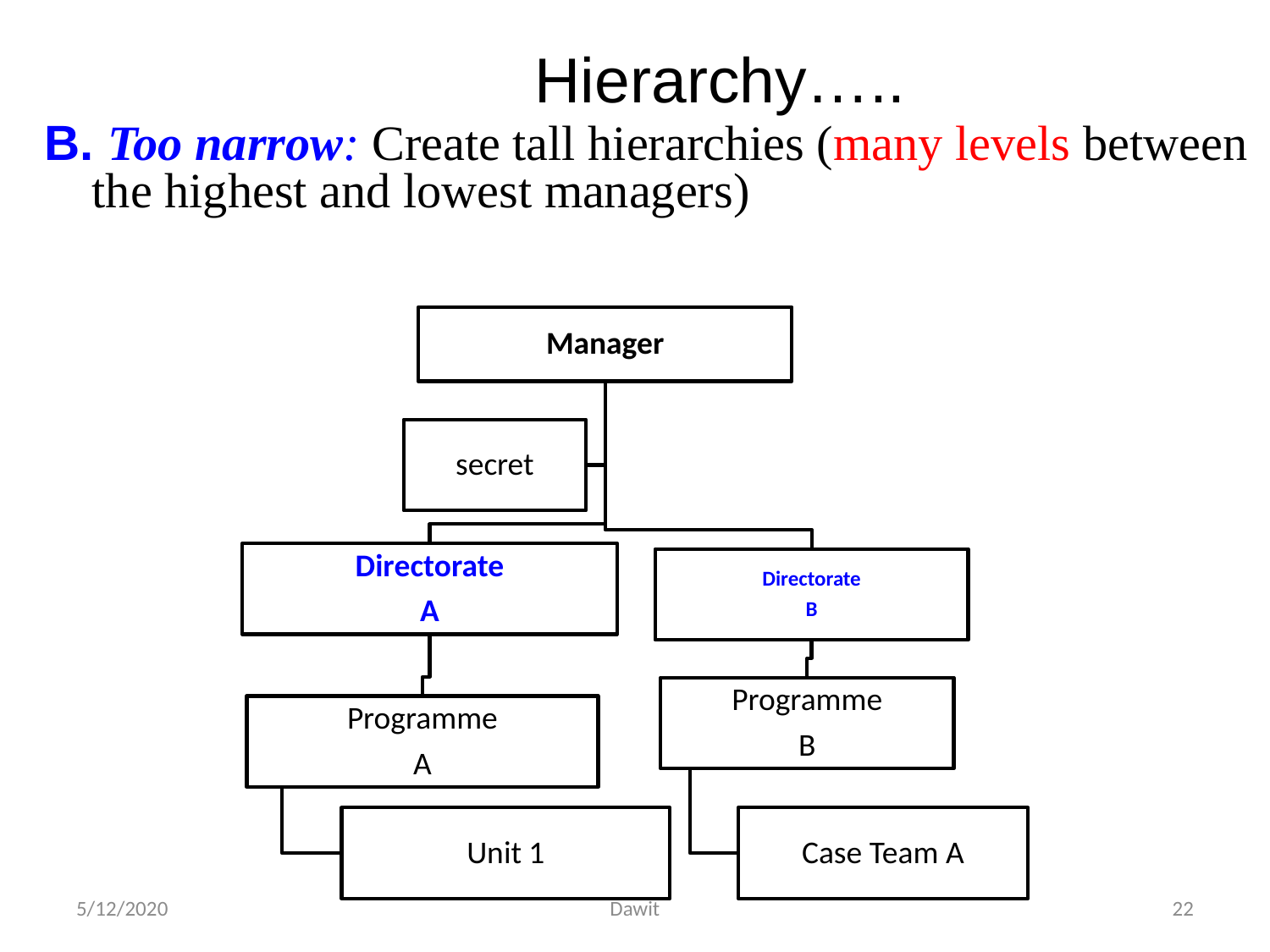

# Hierarchy…..
B. Too narrow: Create tall hierarchies (many levels between the highest and lowest managers)
Manager
Directorate
A
Programme
A
Unit 1
Directorate
B
Programme
B
Case Team A
secret
5/12/2020
Dawit
22